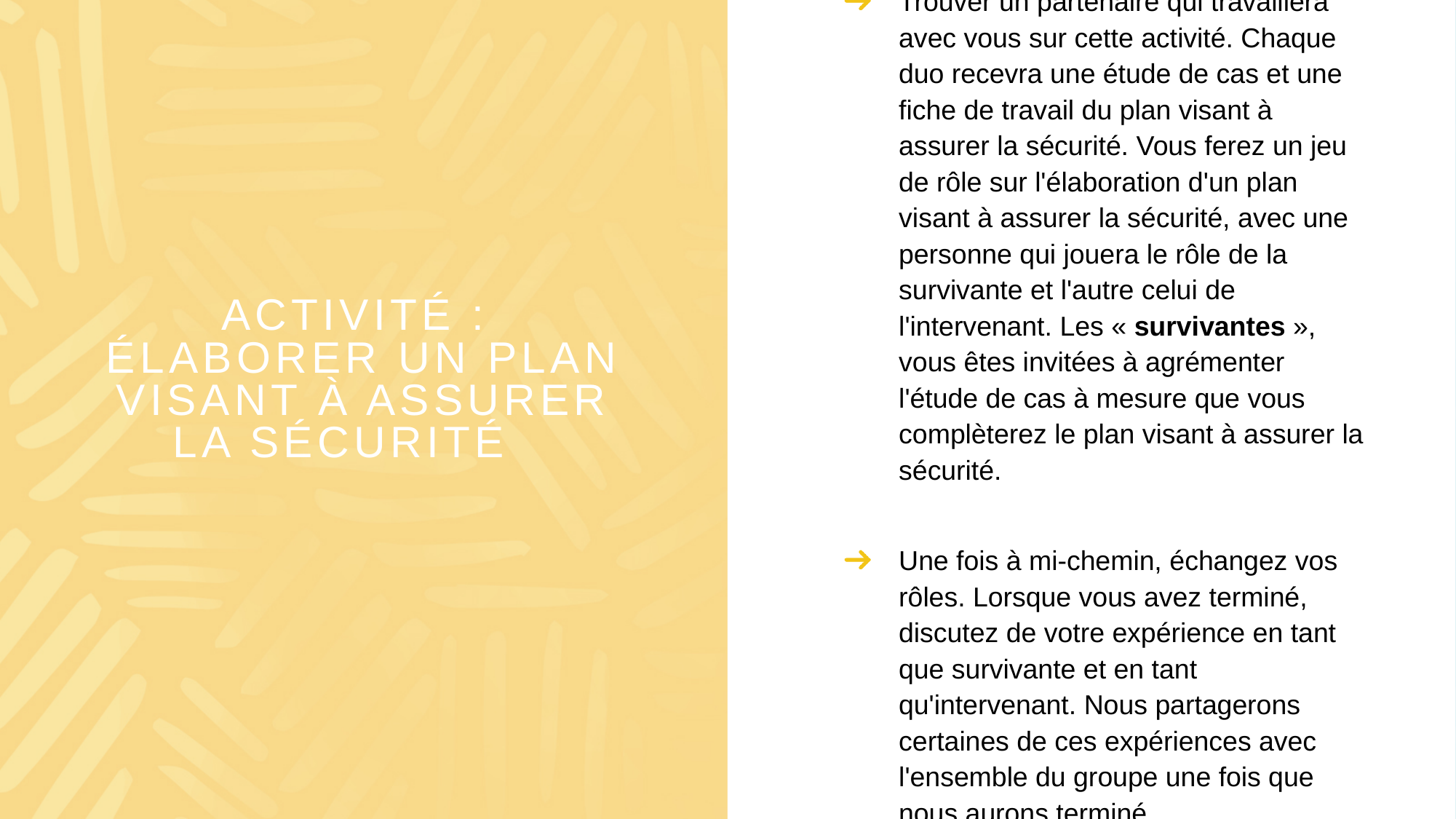

Trouver un partenaire qui travaillera avec vous sur cette activité. Chaque duo recevra une étude de cas et une fiche de travail du plan visant à assurer la sécurité. Vous ferez un jeu de rôle sur l'élaboration d'un plan visant à assurer la sécurité, avec une personne qui jouera le rôle de la survivante et l'autre celui de l'intervenant. Les « survivantes », vous êtes invitées à agrémenter l'étude de cas à mesure que vous complèterez le plan visant à assurer la sécurité.
Une fois à mi-chemin, échangez vos rôles. Lorsque vous avez terminé, discutez de votre expérience en tant que survivante et en tant qu'intervenant. Nous partagerons certaines de ces expériences avec l'ensemble du groupe une fois que nous aurons terminé.
# Activité : Élaborer un plan visant à assurer la sécurité